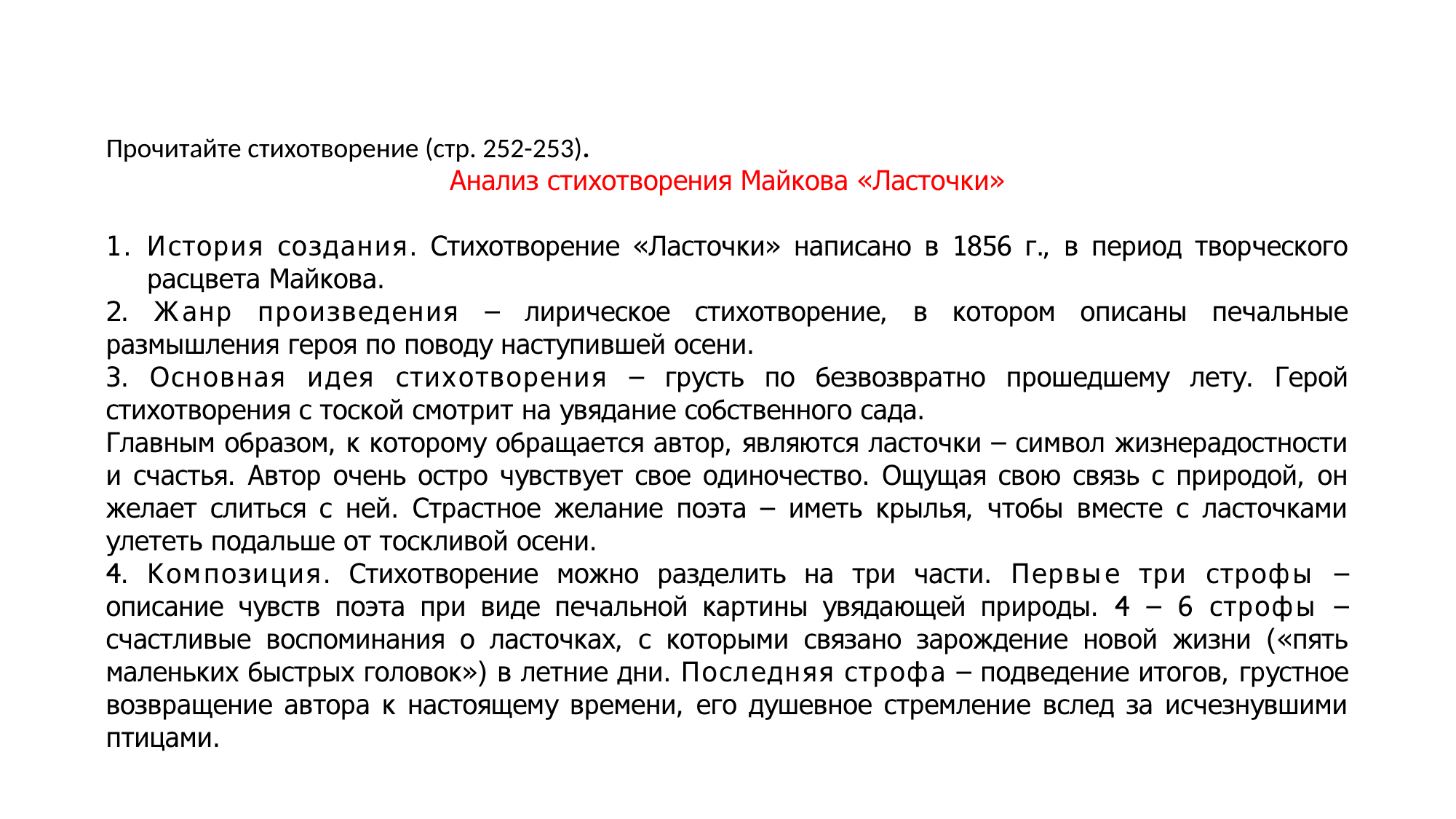

Прочитайте стихотворение (стр. 252-253).
Анализ стихотворения Майкова «Ласточки»

История создания. Стихотворение «Ласточки» написано в 1856 г., в период творческого расцвета Майкова.
2. Жанр произведения – лирическое стихотворение, в котором описаны печальные размышления героя по поводу наступившей осени.
3. Основная идея стихотворения – грусть по безвозвратно прошедшему лету. Герой стихотворения с тоской смотрит на увядание собственного сада.
Главным образом, к которому обращается автор, являются ласточки – символ жизнерадостности и счастья. Автор очень остро чувствует свое одиночество. Ощущая свою связь с природой, он желает слиться с ней. Страстное желание поэта – иметь крылья, чтобы вместе с ласточками улететь подальше от тоскливой осени.
4. Композиция. Стихотворение можно разделить на три части. Первые три строфы – описание чувств поэта при виде печальной картины увядающей природы. 4 – 6 строфы – счастливые воспоминания о ласточках, с которыми связано зарождение новой жизни («пять маленьких быстрых головок») в летние дни. Последняя строфа – подведение итогов, грустное возвращение автора к настоящему времени, его душевное стремление вслед за исчезнувшими птицами.